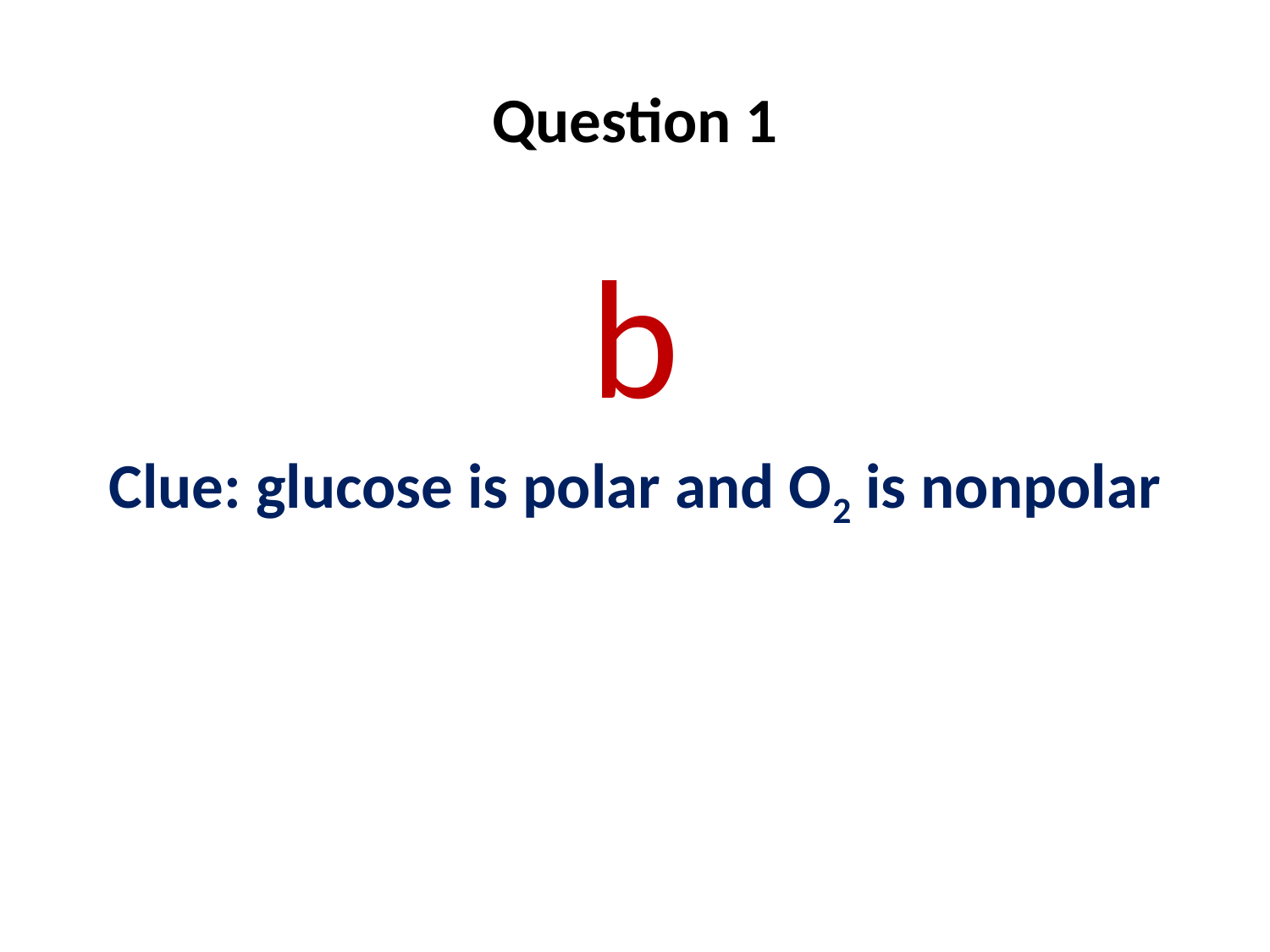

# Question 1
b
Clue: glucose is polar and O2 is nonpolar